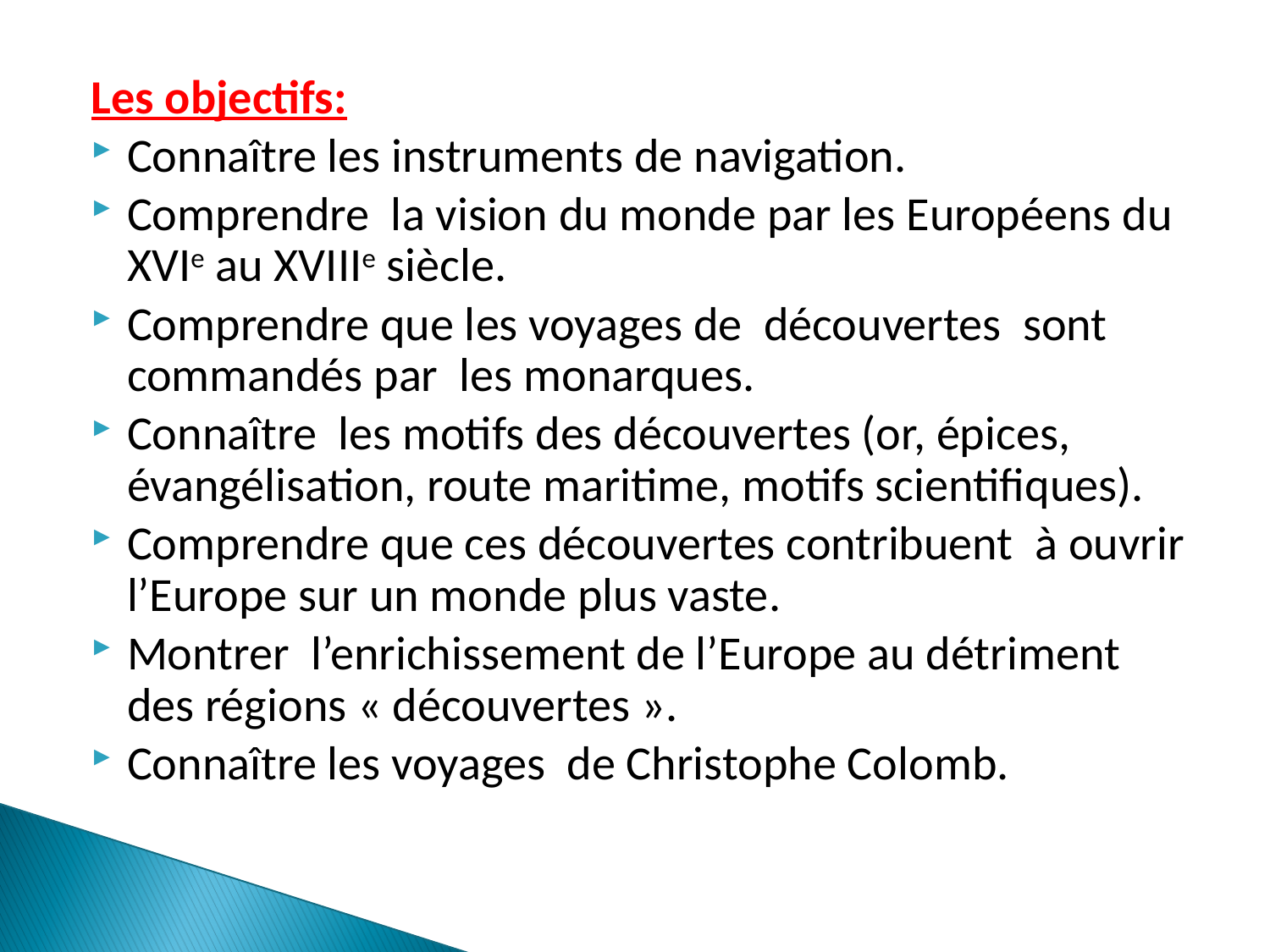

Les objectifs:
Connaître les instruments de navigation.
Comprendre  la vision du monde par les Européens du XVIe au XVIIIe siècle.
Comprendre que les voyages de  découvertes  sont commandés par  les monarques.
Connaître  les motifs des découvertes (or, épices, évangélisation, route maritime, motifs scientifiques).
Comprendre que ces découvertes contribuent  à ouvrir l’Europe sur un monde plus vaste.
Montrer  l’enrichissement de l’Europe au détriment des régions « découvertes ».
Connaître les voyages  de Christophe Colomb.